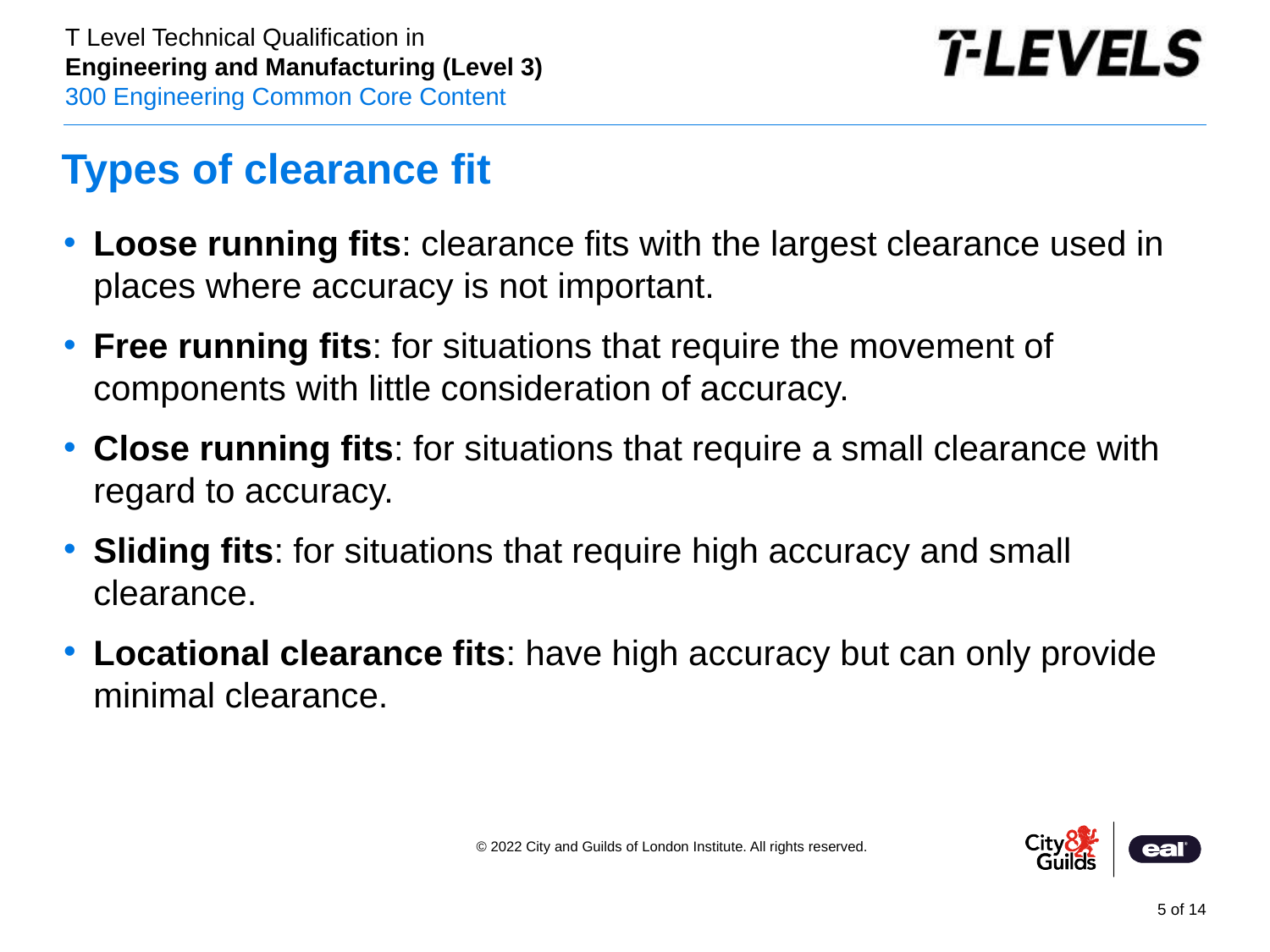

# Types of clearance fit
Loose running fits: clearance fits with the largest clearance used in places where accuracy is not important.
Free running fits: for situations that require the movement of components with little consideration of accuracy.
Close running fits: for situations that require a small clearance with regard to accuracy.
Sliding fits: for situations that require high accuracy and small clearance.
Locational clearance fits: have high accuracy but can only provide minimal clearance.